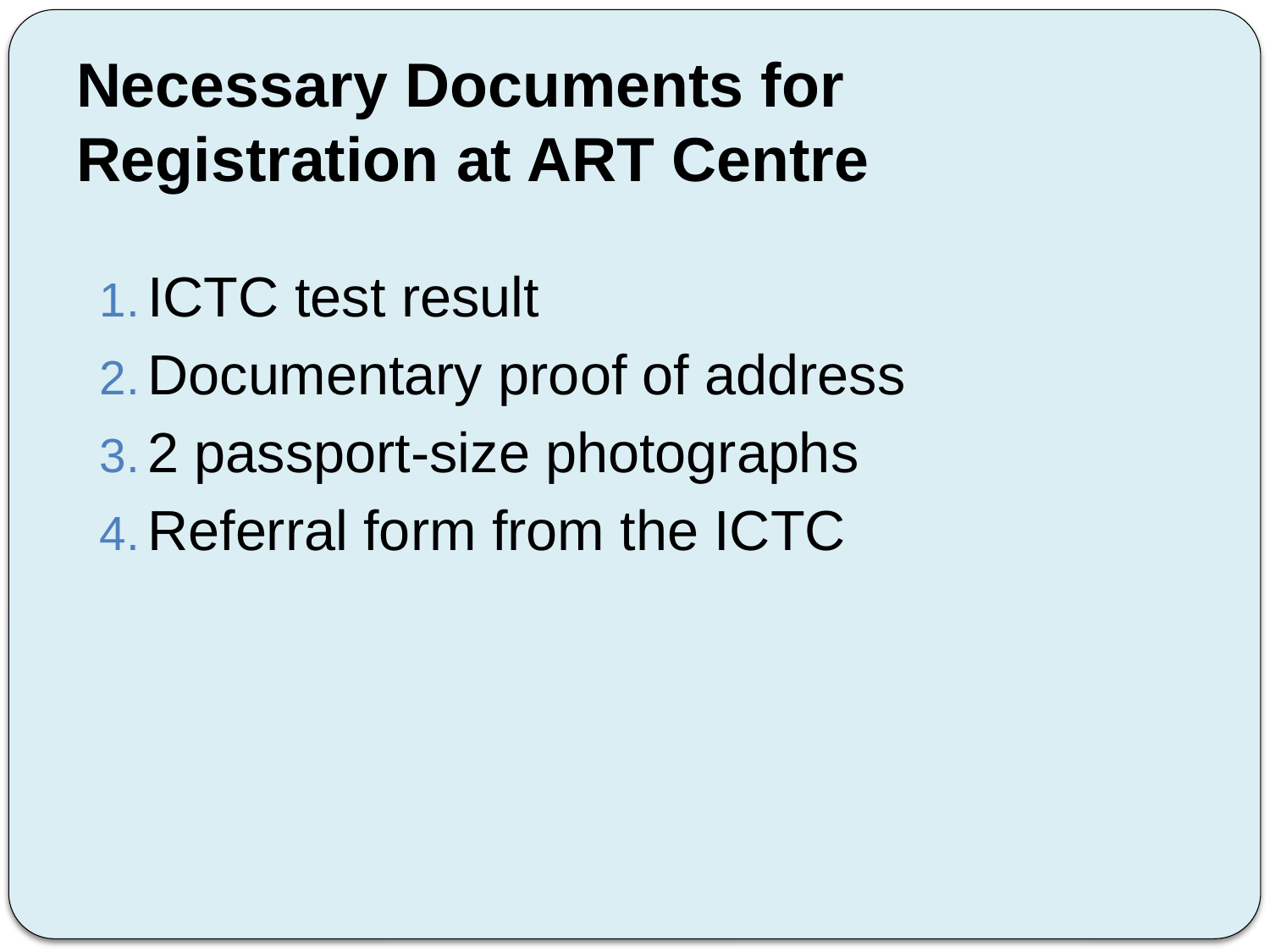

# Necessary Documents for Registration at ART Centre
ICTC test result
Documentary proof of address
2 passport-size photographs
Referral form from the ICTC